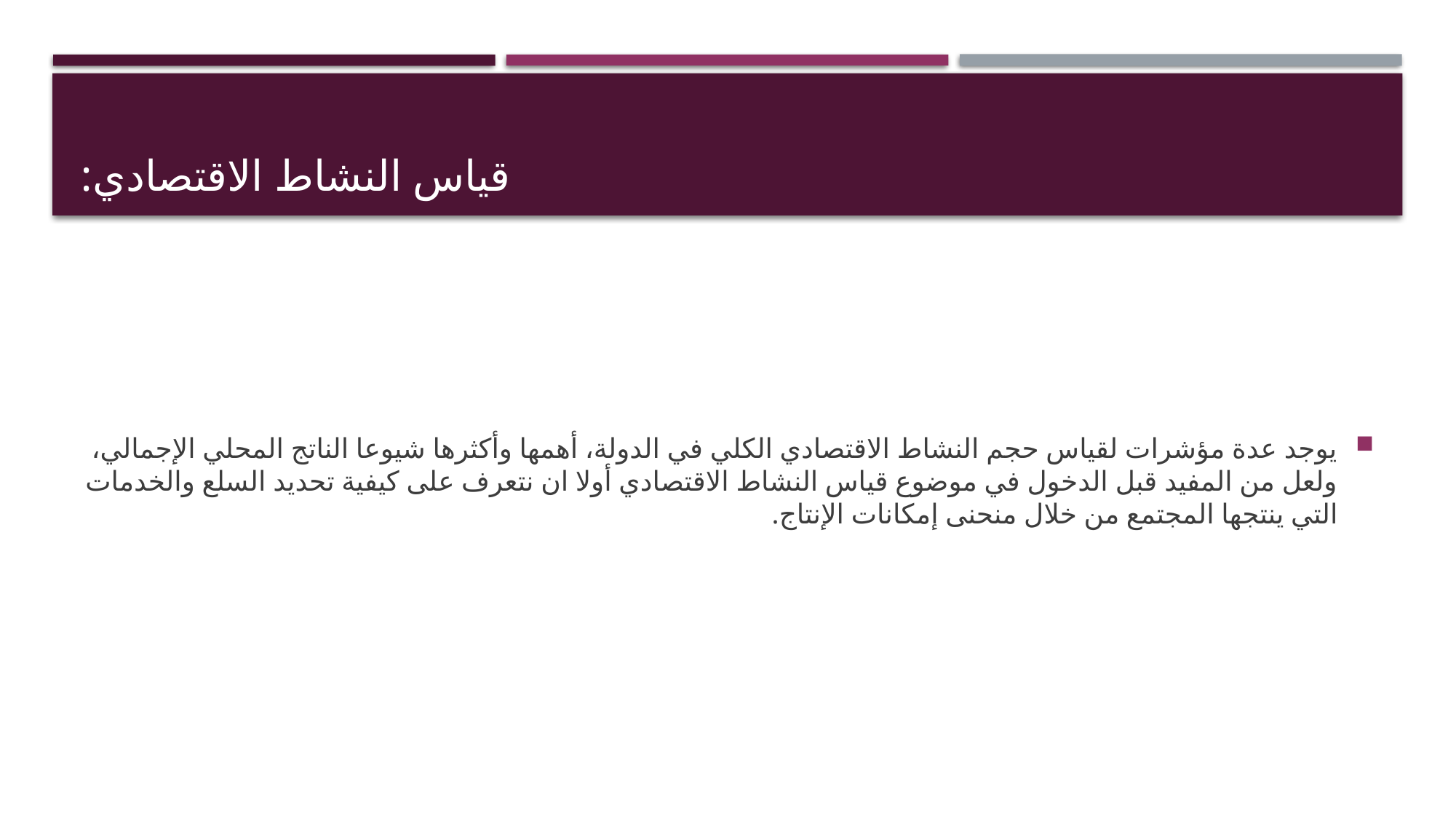

# قياس النشاط الاقتصادي:
يوجد عدة مؤشرات لقياس حجم النشاط الاقتصادي الكلي في الدولة، أهمها وأكثرها شيوعا الناتج المحلي الإجمالي، ولعل من المفيد قبل الدخول في موضوع قياس النشاط الاقتصادي أولا ان نتعرف على كيفية تحديد السلع والخدمات التي ينتجها المجتمع من خلال منحنى إمكانات الإنتاج.